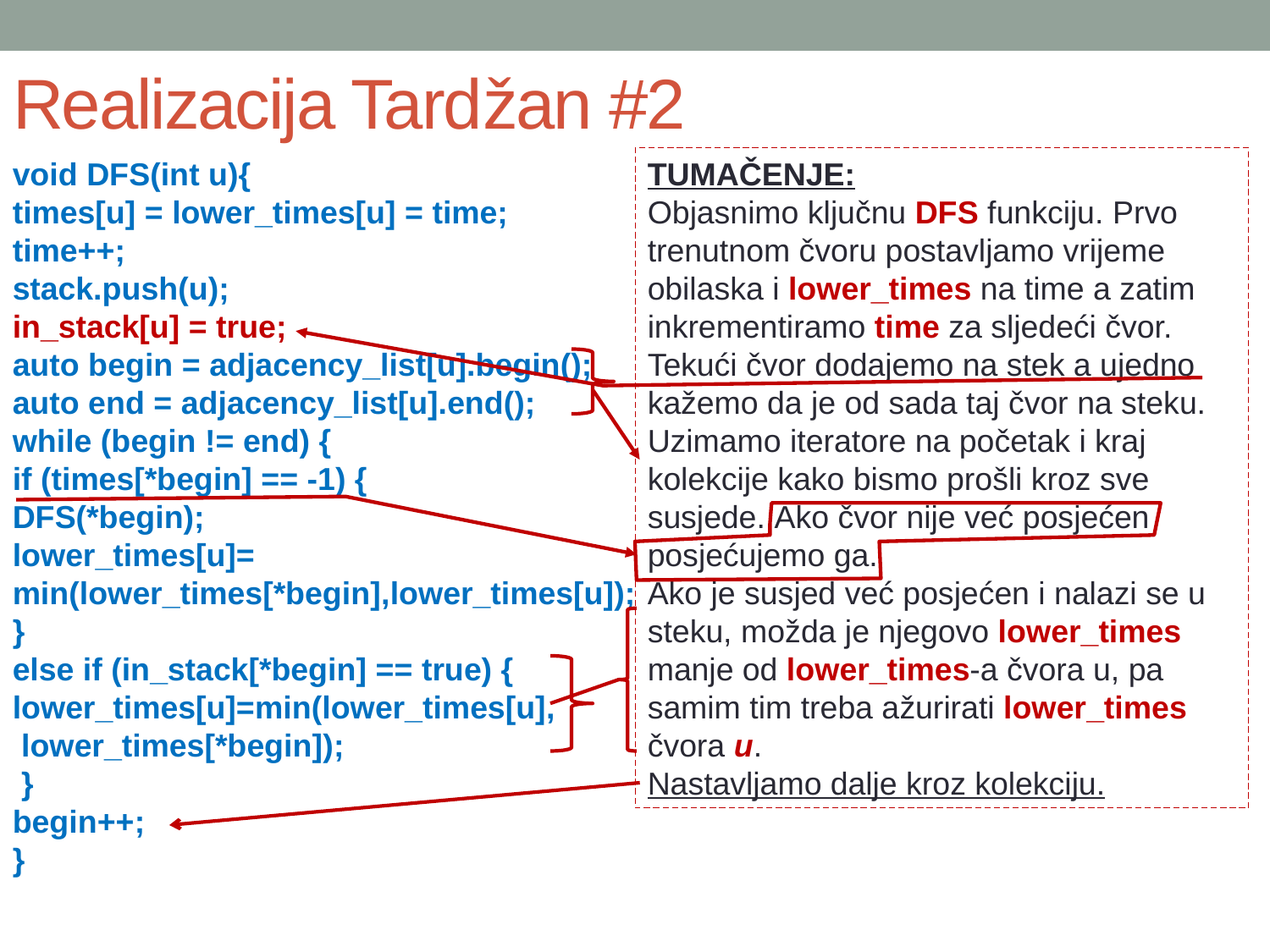

# Realizacija Tardžan #2
void DFS(int u){
times[u] = lower_times[u] = time;
time++;
stack.push(u);
in_stack[u] = true;
auto begin = adjacency_list[u].begin();
auto end = adjacency_list[u].end();
while (begin != end) {
if (times[*begin] == -1) {
DFS(*begin);
lower_times[u]=
min(lower_times[*begin],lower_times[u]);
}
else if (in_stack[*begin] == true) {
lower_times[u]=min(lower_times[u],
 lower_times[*begin]);
 }
begin++;
}

TUMAČENJE:
Objasnimo ključnu DFS funkciju. Prvo trenutnom čvoru postavljamo vrijeme obilaska i lower_times na time a zatim inkrementiramo time za sljedeći čvor. Tekući čvor dodajemo na stek a ujedno kažemo da je od sada taj čvor na steku.
Uzimamo iteratore na početak i kraj kolekcije kako bismo prošli kroz sve susjede. Ako čvor nije već posjećen posjećujemo ga.
Ako je susjed već posjećen i nalazi se u steku, možda je njegovo lower_times manje od lower_times-a čvora u, pa samim tim treba ažurirati lower_times čvora u.
Nastavljamo dalje kroz kolekciju.